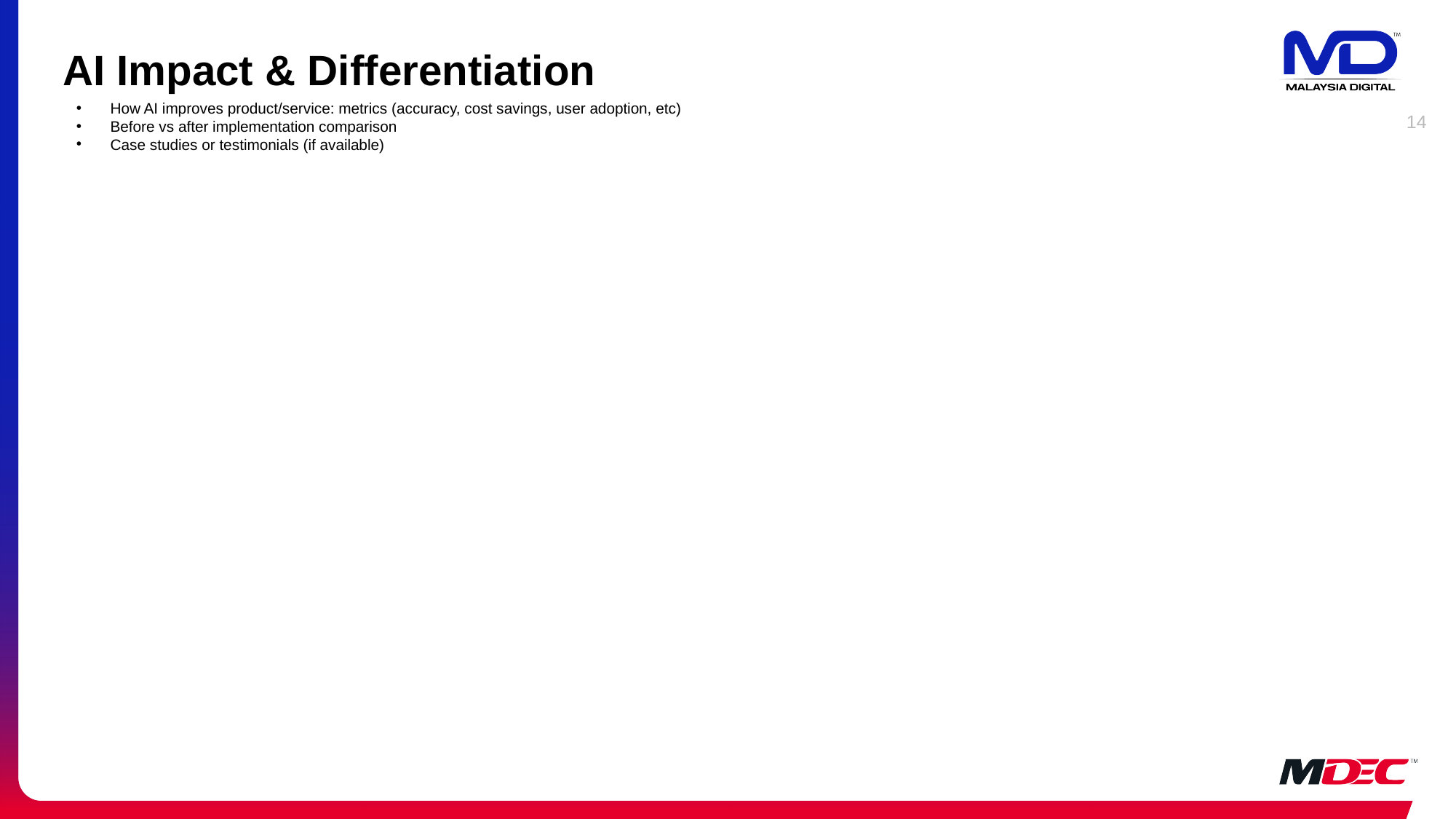

# AI Impact & Differentiation
How AI improves product/service: metrics (accuracy, cost savings, user adoption, etc)
Before vs after implementation comparison
Case studies or testimonials (if available)
14